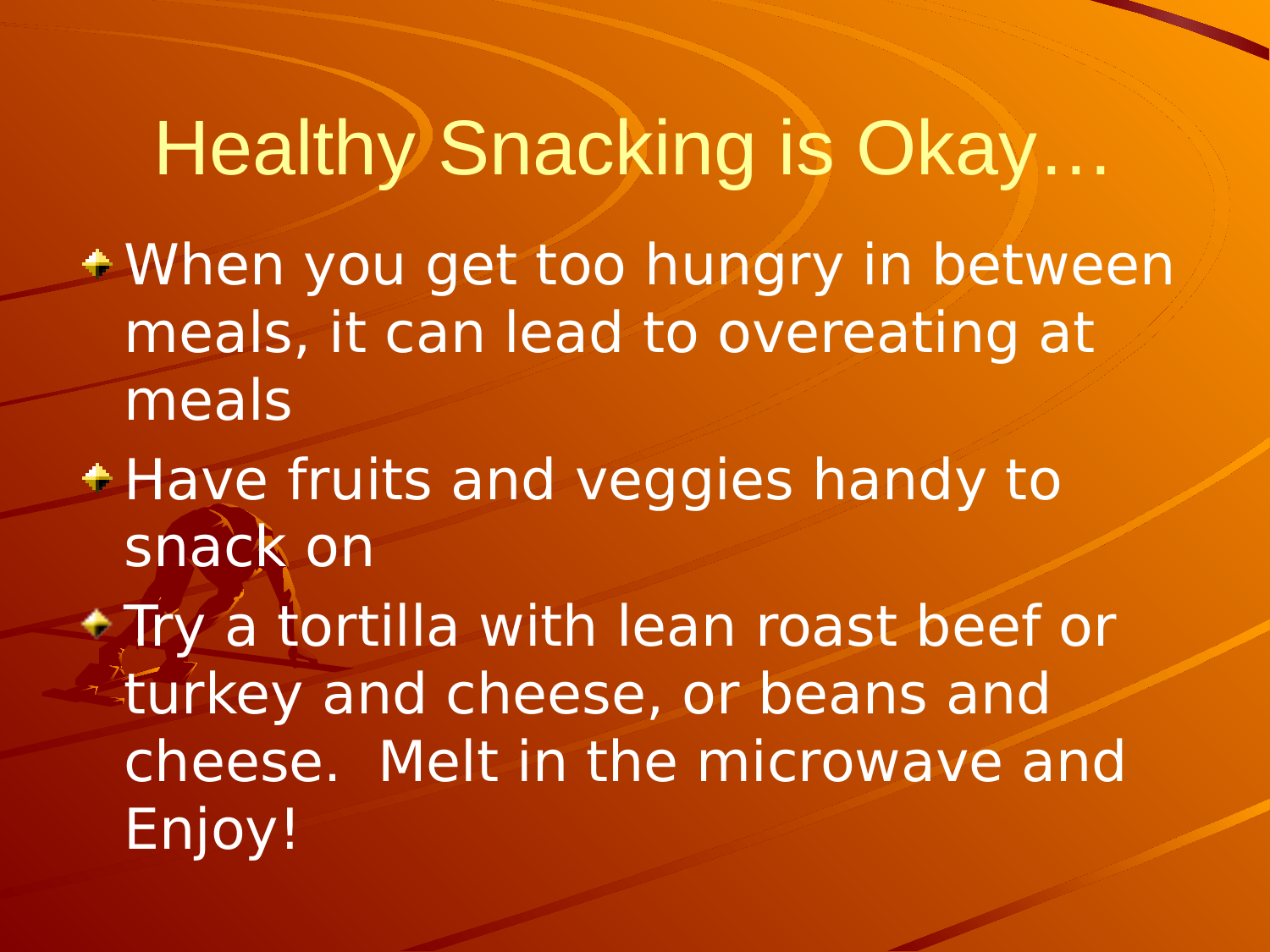

# Healthy Snacking is Okay…
When you get too hungry in between meals, it can lead to overeating at meals
Have fruits and veggies handy to snack on
Try a tortilla with lean roast beef or turkey and cheese, or beans and cheese.  Melt in the microwave and Enjoy!